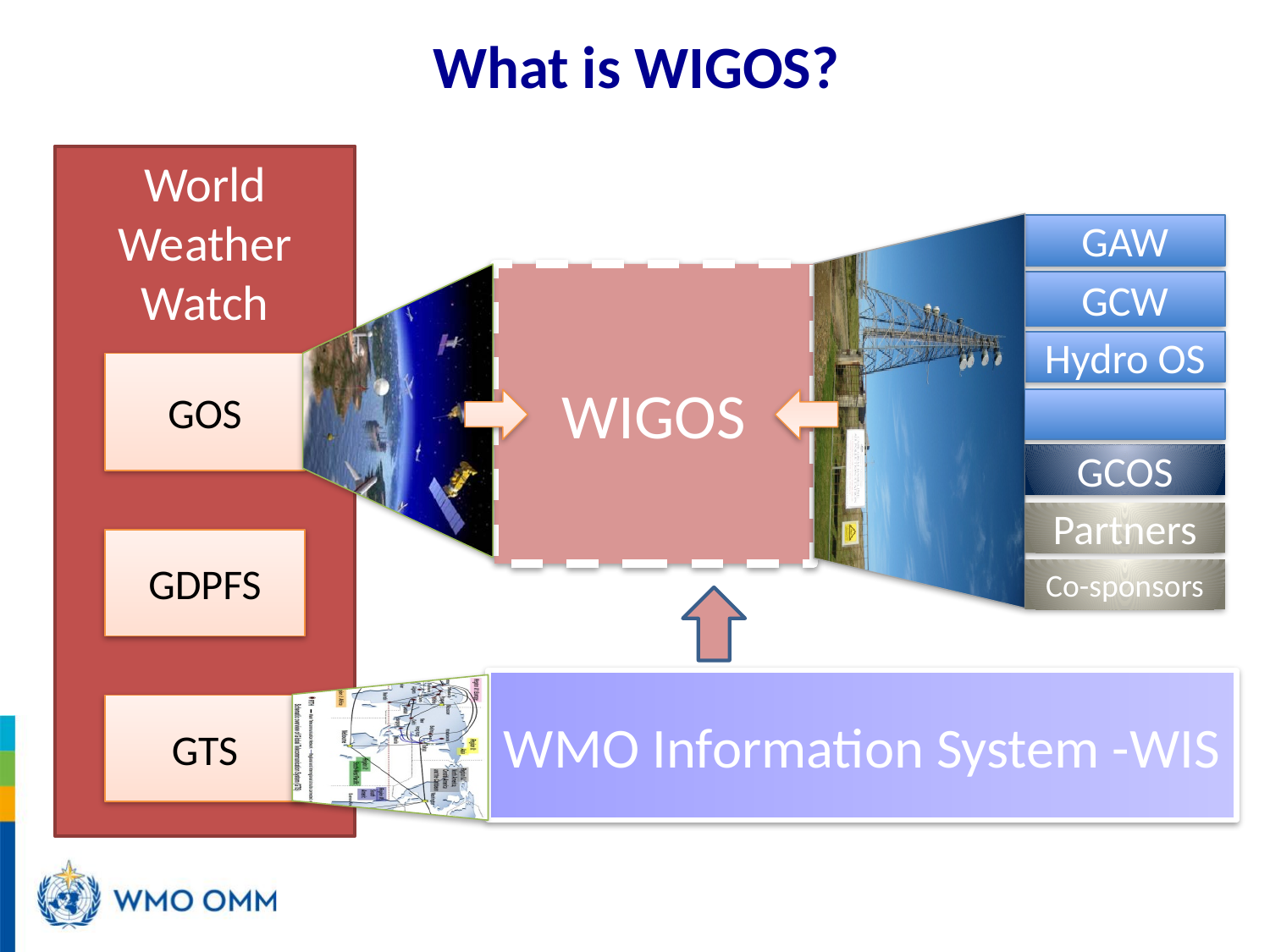

# What is WIGOS?
World Weather Watch

GAW
WIGOS
GCW

Hydro OS
GOS

GCOS
Partners
GDPFS
Co-sponsors

WMO Information System -WIS
GTS